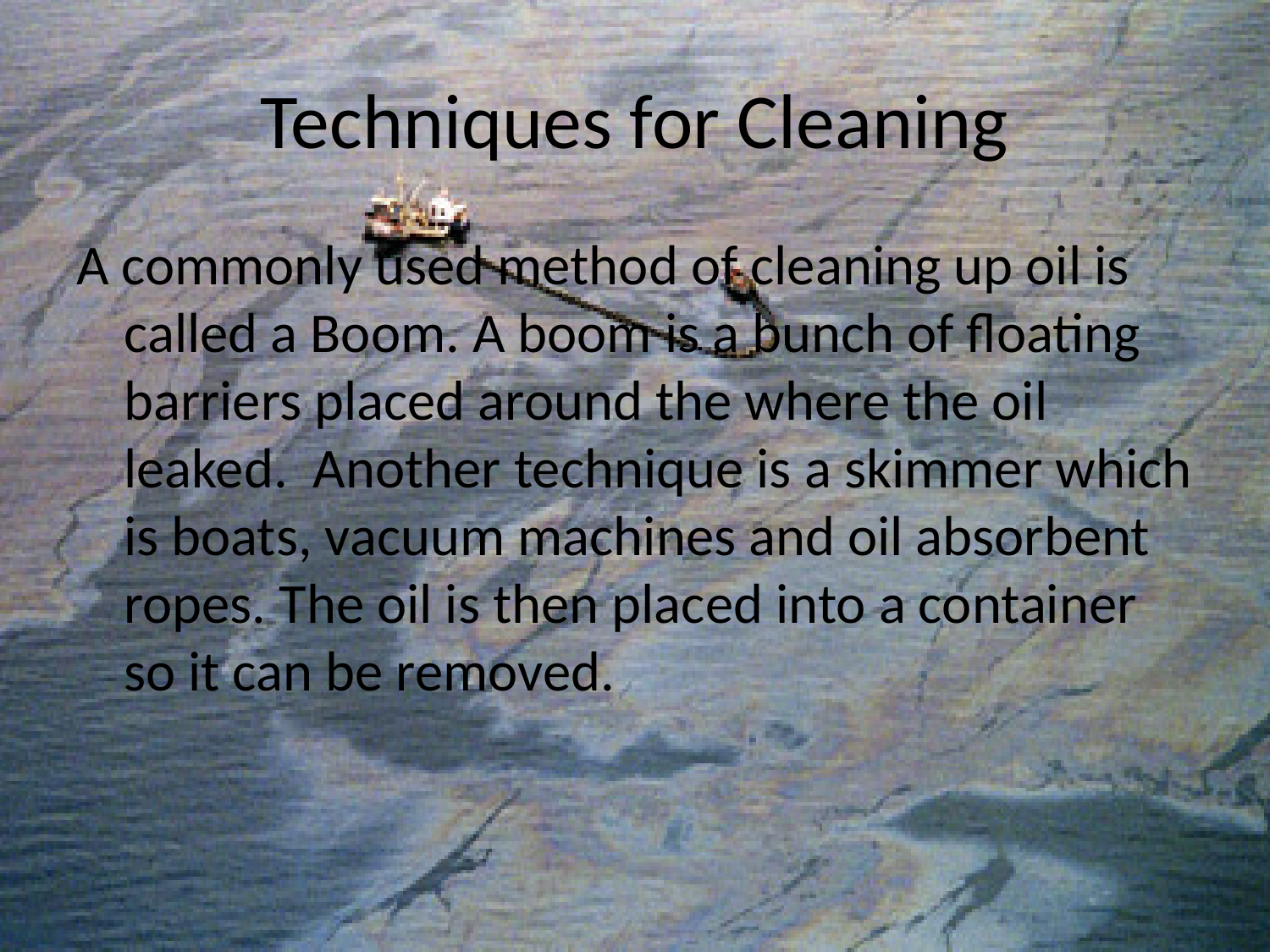

# Techniques for Cleaning
A commonly used method of cleaning up oil is called a Boom. A boom is a bunch of floating barriers placed around the where the oil leaked.  Another technique is a skimmer which is boats, vacuum machines and oil absorbent ropes. The oil is then placed into a container so it can be removed.